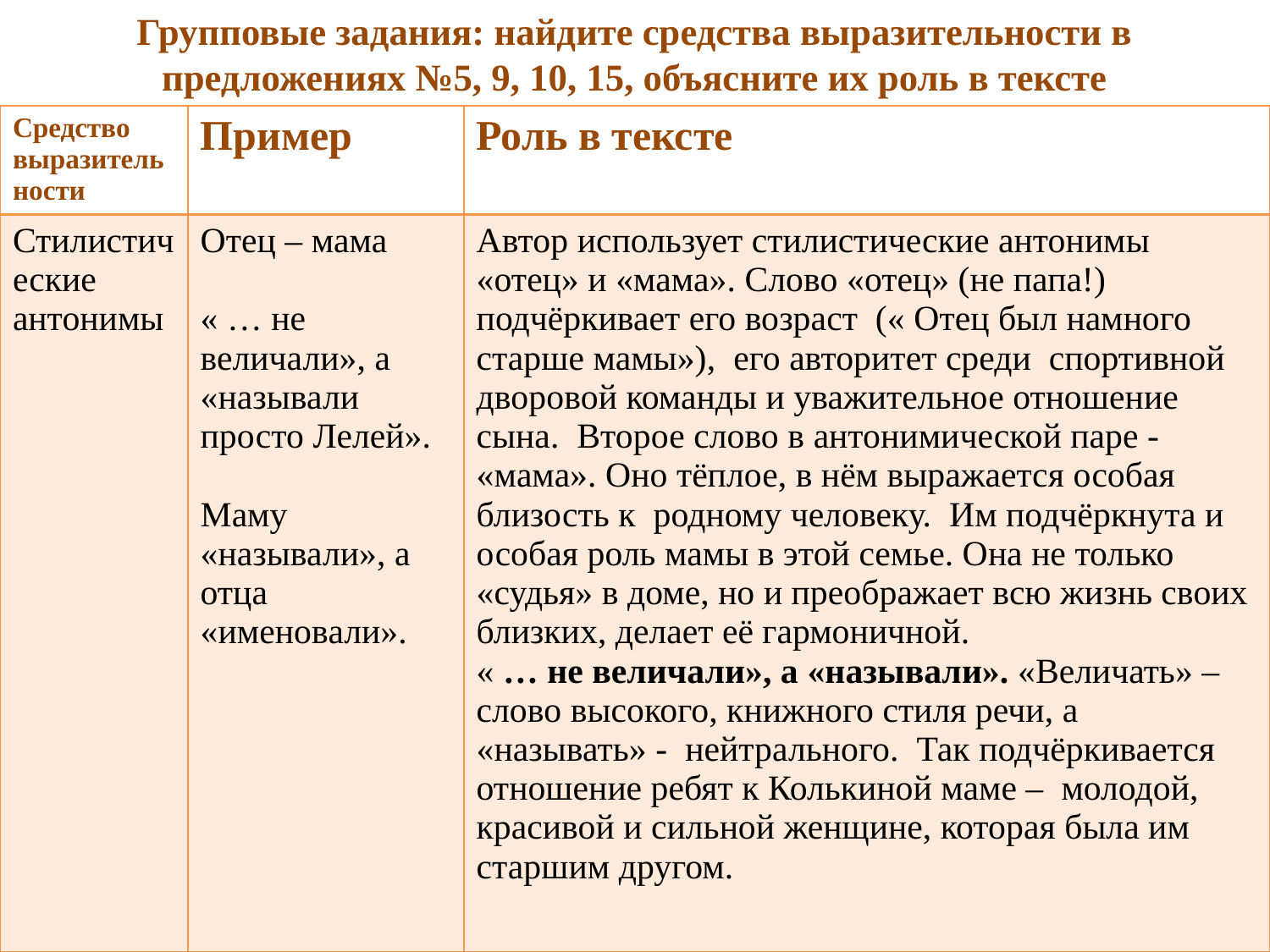

# Групповые задания: найдите средства выразительности в предложениях №5, 9, 10, 15, объясните их роль в тексте
| Средство выразительности | Пример | Роль в тексте |
| --- | --- | --- |
| Стилистические антонимы | Отец – мама « … не величали», а «называли просто Лелей». Маму «называли», а отца «именовали». | Автор использует стилистические антонимы «отец» и «мама». Слово «отец» (не папа!) подчёркивает его возраст (« Отец был намного старше мамы»), его авторитет среди спортивной дворовой команды и уважительное отношение сына. Второе слово в антонимической паре - «мама». Оно тёплое, в нём выражается особая близость к родному человеку. Им подчёркнута и особая роль мамы в этой семье. Она не только «судья» в доме, но и преображает всю жизнь своих близких, делает её гармоничной. « … не величали», а «называли». «Величать» – слово высокого, книжного стиля речи, а «называть» - нейтрального. Так подчёркивается отношение ребят к Колькиной маме – молодой, красивой и сильной женщине, которая была им старшим другом. |